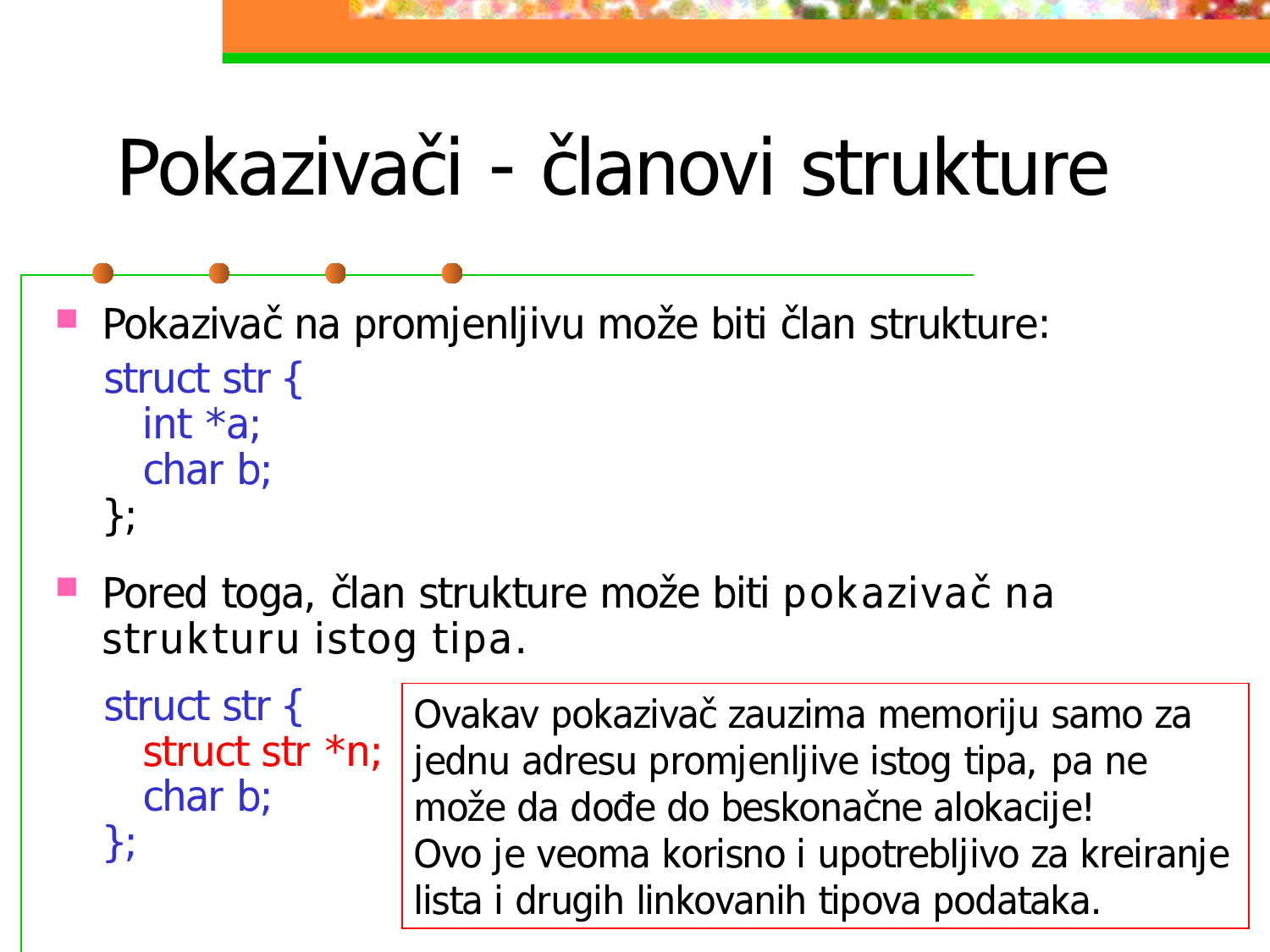

# Pokazivači - članovi strukture
Pokazivač na promjenljivu može biti član strukture:
struct str {
   int *a;
   char b;
};
Pored toga, član strukture može biti pokazivač na strukturu istog tipa.
struct str {
   struct str *n;
   char b;
};
Ovakav pokazivač zauzima memoriju samo za jednu adresu promjenljive istog tipa, pa ne može da dođe do beskonačne alokacije!
Ovo je veoma korisno i upotrebljivo za kreiranje lista i drugih linkovanih tipova podataka.